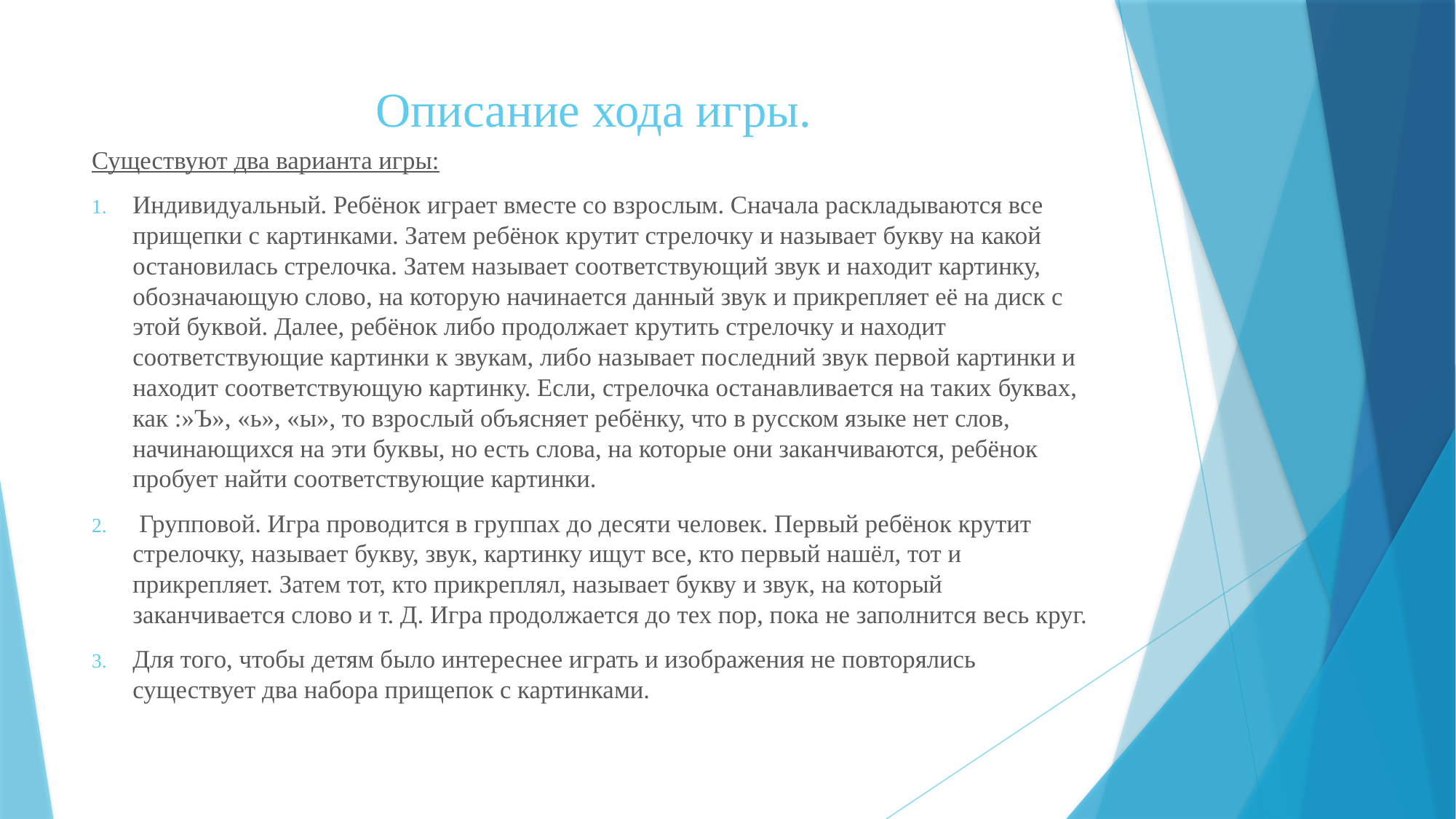

# Описание хода игры.
Существуют два варианта игры:
Индивидуальный. Ребёнок играет вместе со взрослым. Сначала раскладываются все прищепки с картинками. Затем ребёнок крутит стрелочку и называет букву на какой остановилась стрелочка. Затем называет соответствующий звук и находит картинку, обозначающую слово, на которую начинается данный звук и прикрепляет её на диск с этой буквой. Далее, ребёнок либо продолжает крутить стрелочку и находит соответствующие картинки к звукам, либо называет последний звук первой картинки и находит соответствующую картинку. Если, стрелочка останавливается на таких буквах, как :»Ъ», «ь», «ы», то взрослый объясняет ребёнку, что в русском языке нет слов, начинающихся на эти буквы, но есть слова, на которые они заканчиваются, ребёнок пробует найти соответствующие картинки.
 Групповой. Игра проводится в группах до десяти человек. Первый ребёнок крутит стрелочку, называет букву, звук, картинку ищут все, кто первый нашёл, тот и прикрепляет. Затем тот, кто прикреплял, называет букву и звук, на который заканчивается слово и т. Д. Игра продолжается до тех пор, пока не заполнится весь круг.
Для того, чтобы детям было интереснее играть и изображения не повторялись существует два набора прищепок с картинками.